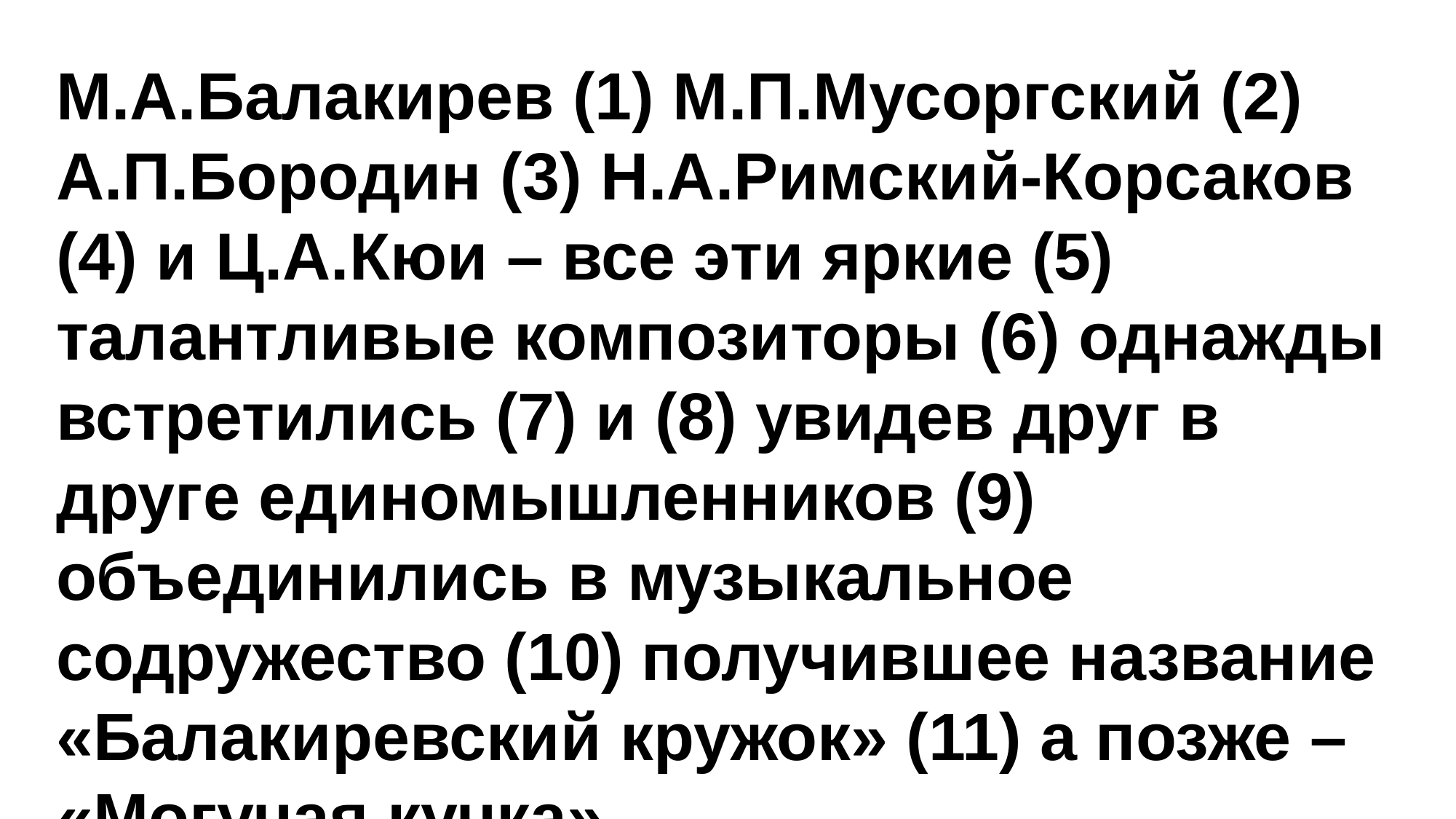

М.А.Балакирев (1) М.П.Мусоргский (2) А.П.Бородин (3) Н.А.Римский-Корсаков (4) и Ц.А.Кюи – все эти яркие (5) талантливые композиторы (6) однажды встретились (7) и (8) увидев друг в друге единомышленников (9) объединились в музыкальное содружество (10) получившее название «Балакиревский кружок» (11) а позже – «Могучая кучка».